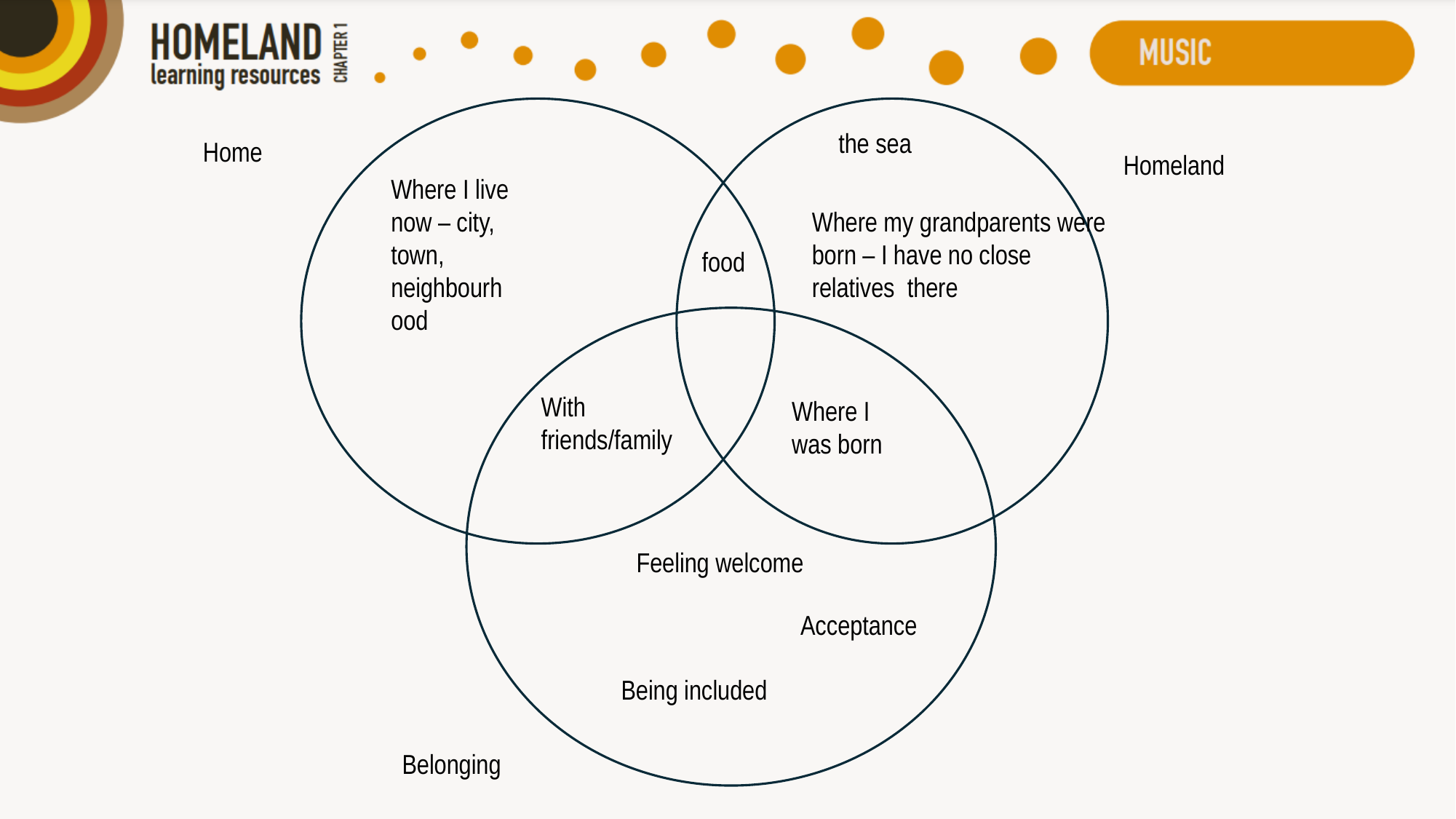

the sea
Home
Homeland
Where I live now – city, town, neighbourhood
Where my grandparents were born – I have no close relatives  there
food

With friends/family
Where I was born
Feeling welcome
Acceptance
Being included
Belonging